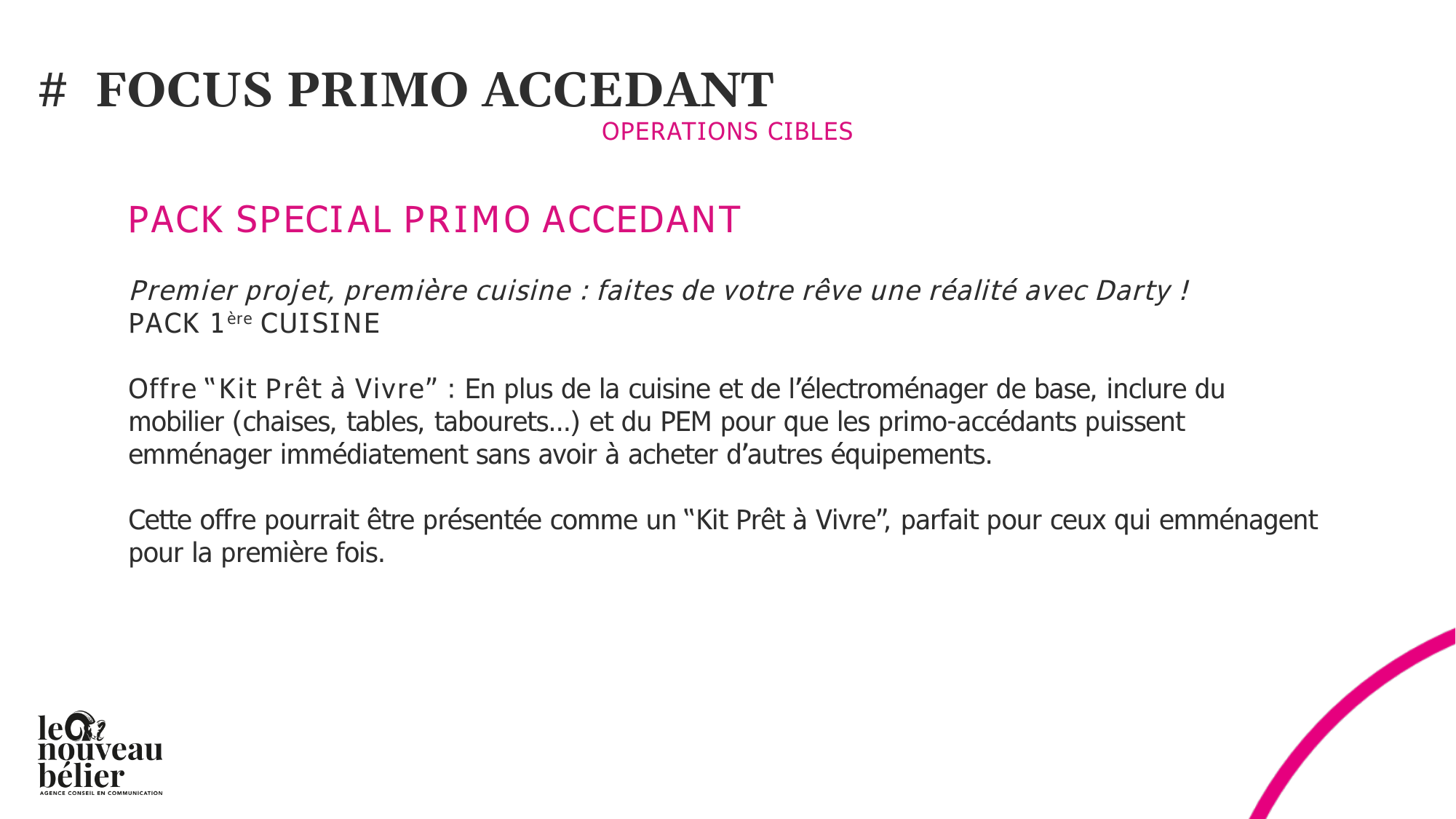

# #  FOCUS PRIMO ACCEDANT
OPERATIONS CIBLES
PACK SPECIAL PRIMO ACCEDANT

Premier projet, première cuisine : faites de votre rêve une réalité avec Darty !
PACK 1ère CUISINE
Offre “Kit Prêt à Vivre” : En plus de la cuisine et de l’électroménager de base, inclure du mobilier (chaises, tables, tabourets…) et du PEM pour que les primo-accédants puissent emménager immédiatement sans avoir à acheter d’autres équipements.
Cette offre pourrait être présentée comme un “Kit Prêt à Vivre”, parfait pour ceux qui emménagent pour la première fois.